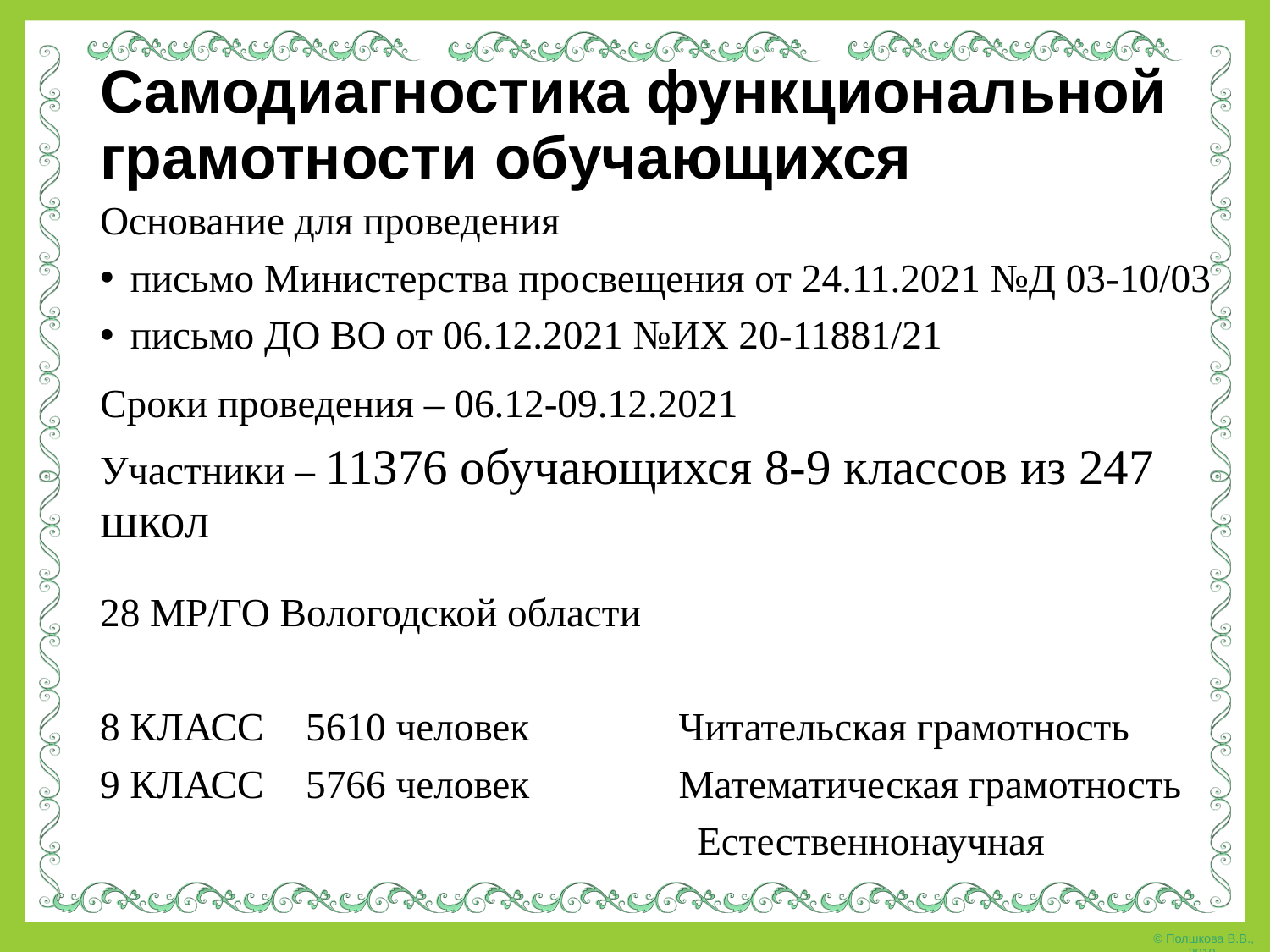

# Самодиагностика функциональной грамотности обучающихся
Основание для проведения
письмо Министерства просвещения от 24.11.2021 №Д 03-10/03
письмо ДО ВО от 06.12.2021 №ИХ 20-11881/21
Сроки проведения – 06.12-09.12.2021
Участники – 11376 обучающихся 8-9 классов из 247 школ
28 МР/ГО Вологодской области

8 КЛАСС	5610 человек               Читательская грамотность
9 КЛАСС	5766 человек               Математическая грамотность
                                                            Естественнонаучная